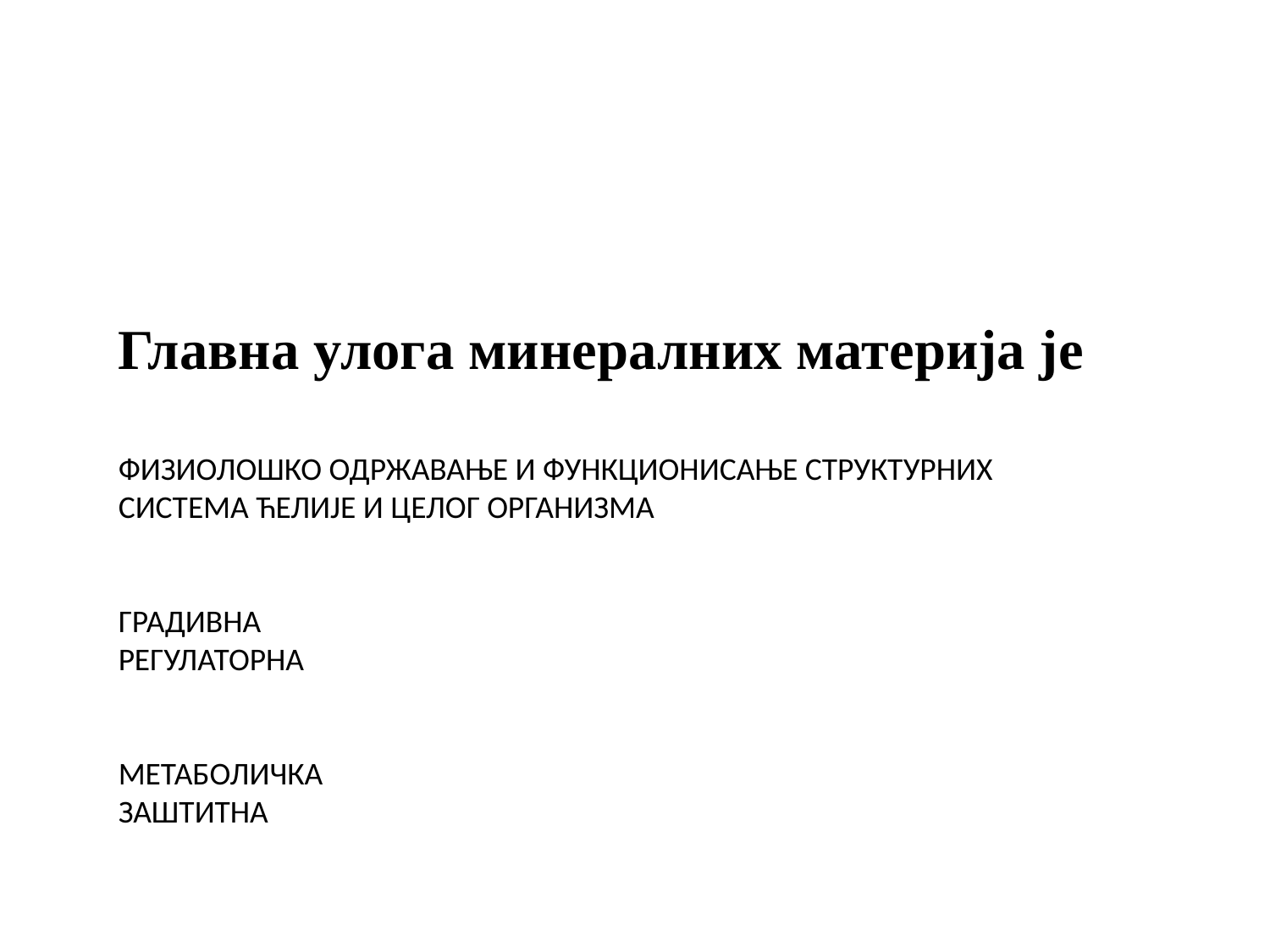

Главна улога минералних материја је

ФИЗИОЛОШКО ОДРЖАВАЊЕ И ФУНКЦИОНИСАЊЕ СТРУКТУРНИХ СИСТЕМА ЋЕЛИЈЕ И ЦЕЛОГ ОРГАНИЗМА

ГРАДИВНА
РЕГУЛАТОРНА

МЕТАБОЛИЧКА
ЗАШТИТНА